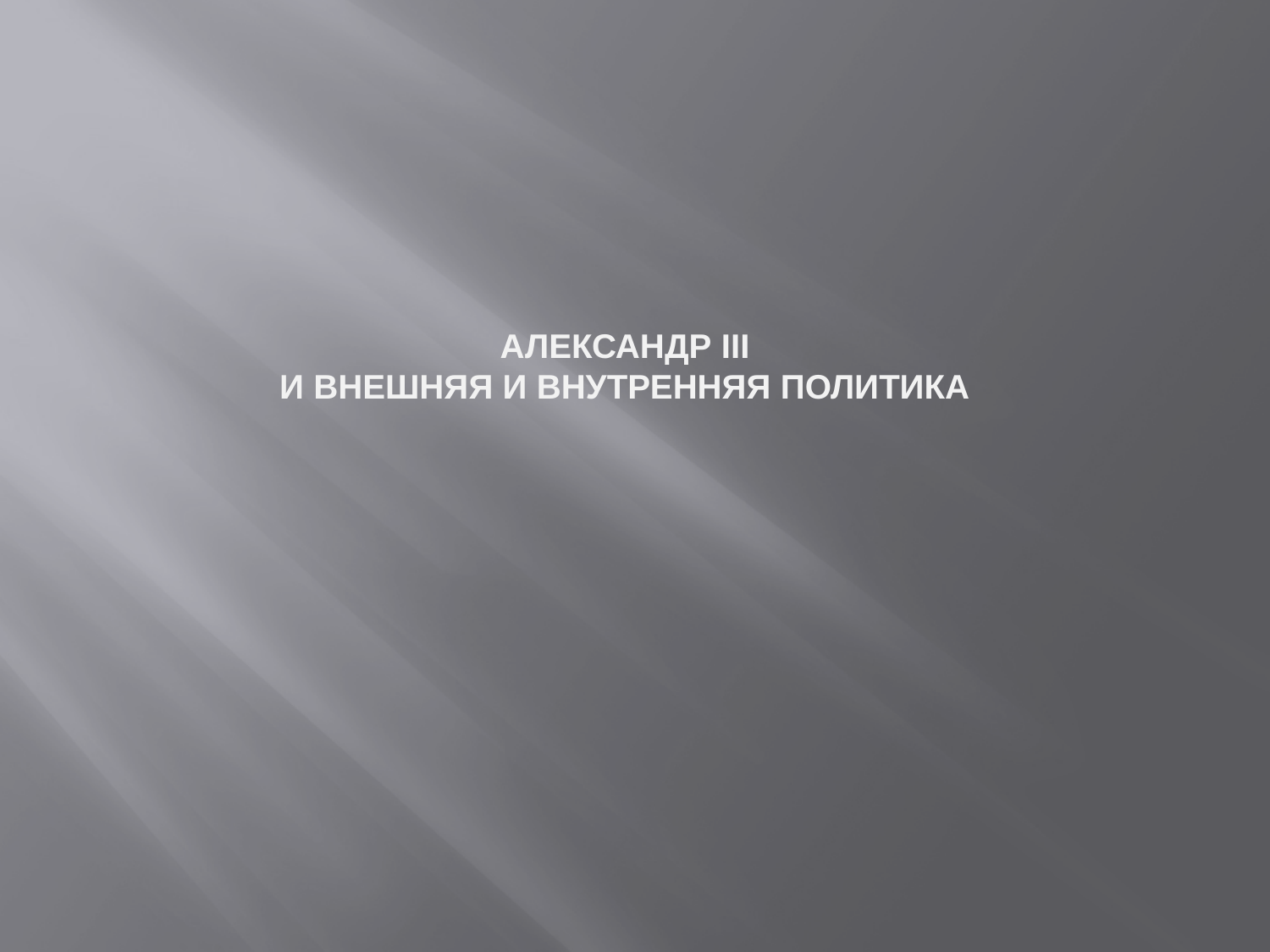

# Александр III и Внешняя и внутренняя политика